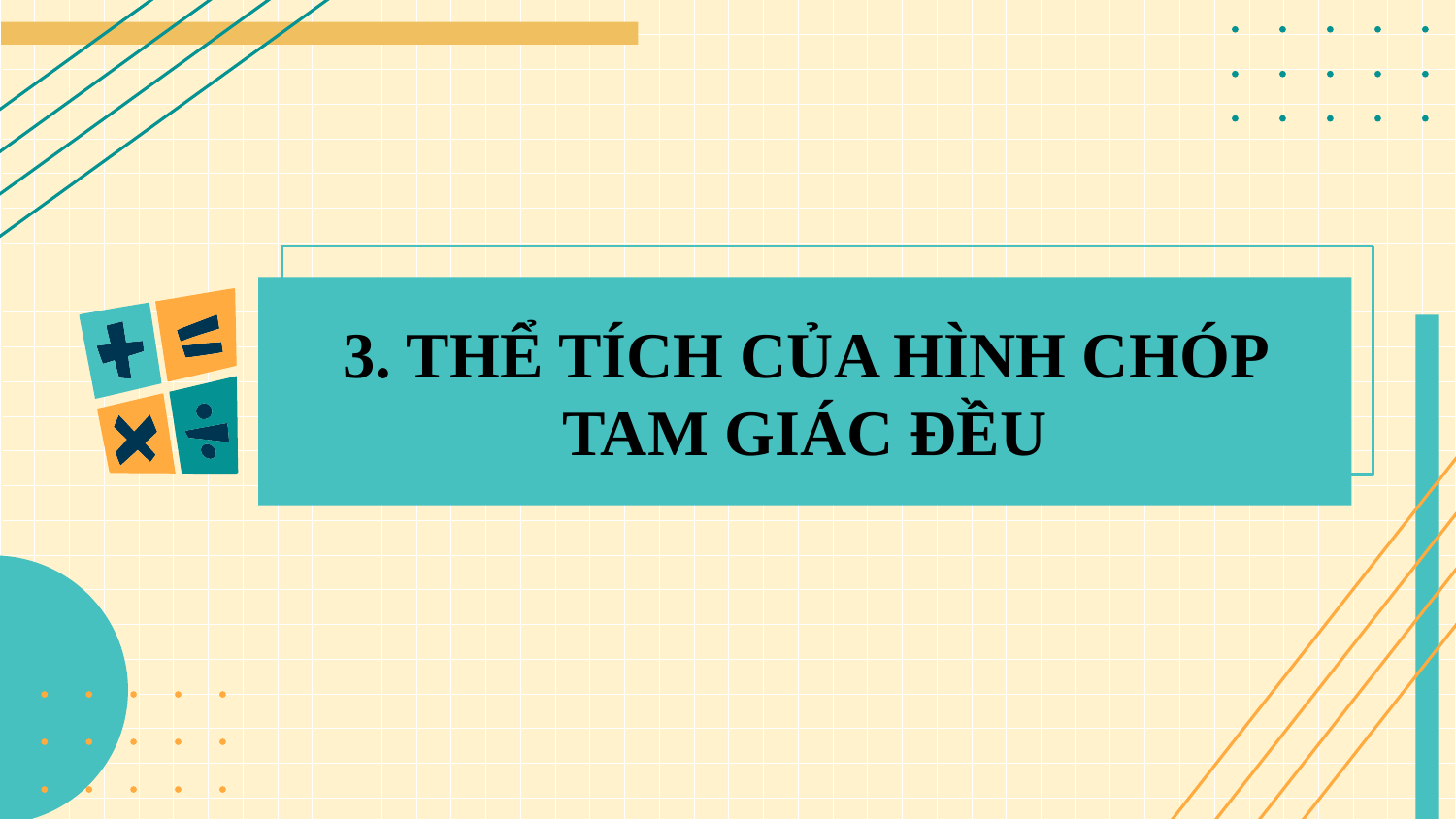

# 3. THỂ TÍCH CỦA HÌNH CHÓP TAM GIÁC ĐỀU